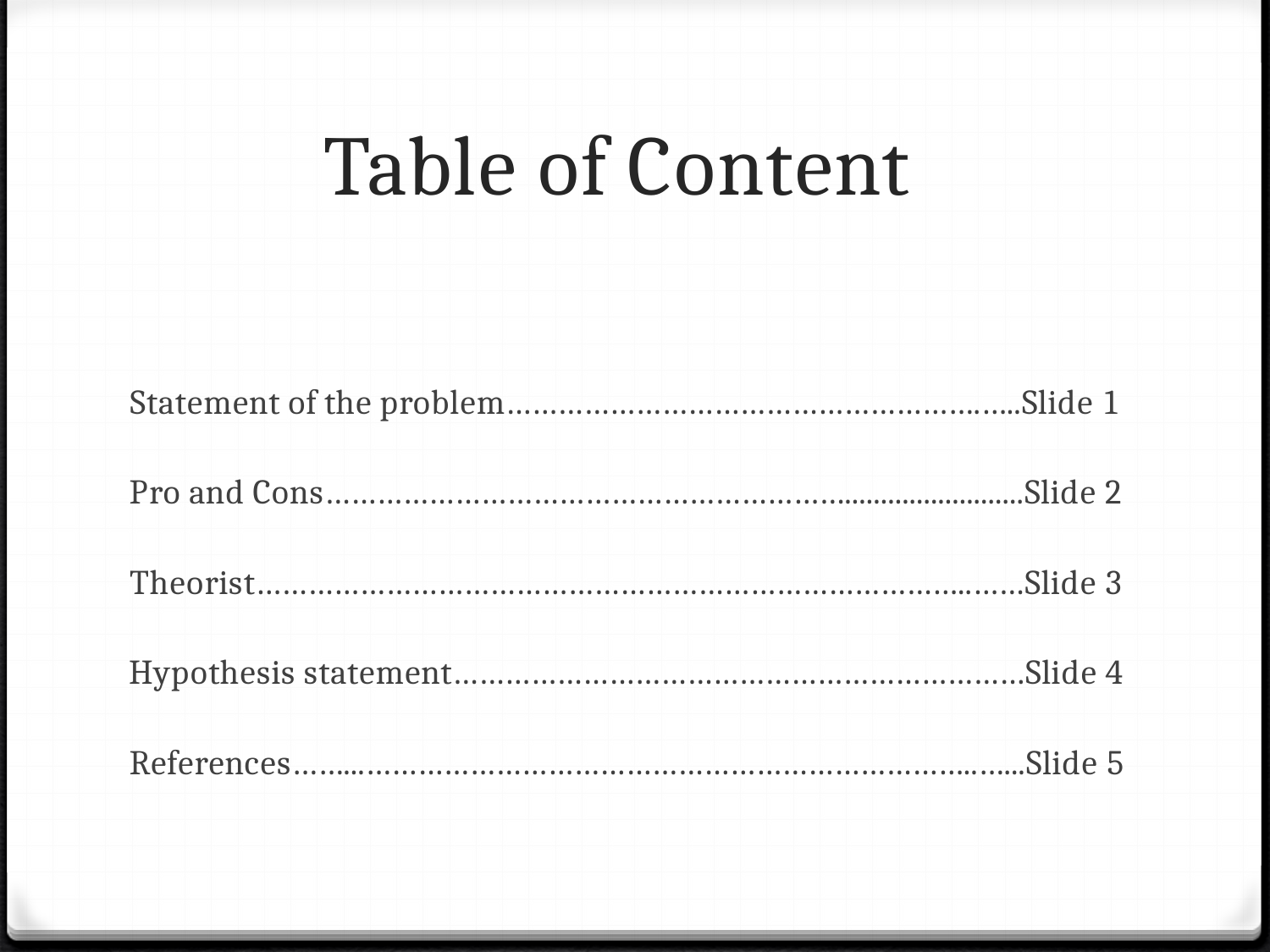

# Table of Content

Statement of the problem……………………………………………….…..Slide 1
Pro and Cons…………………………………………………….........................Slide 2
Theorist………………………………………………………………………..……Slide 3
Hypothesis statement…………………………………………………………Slide 4
References……...……………………………………………………………..…...Slide 5